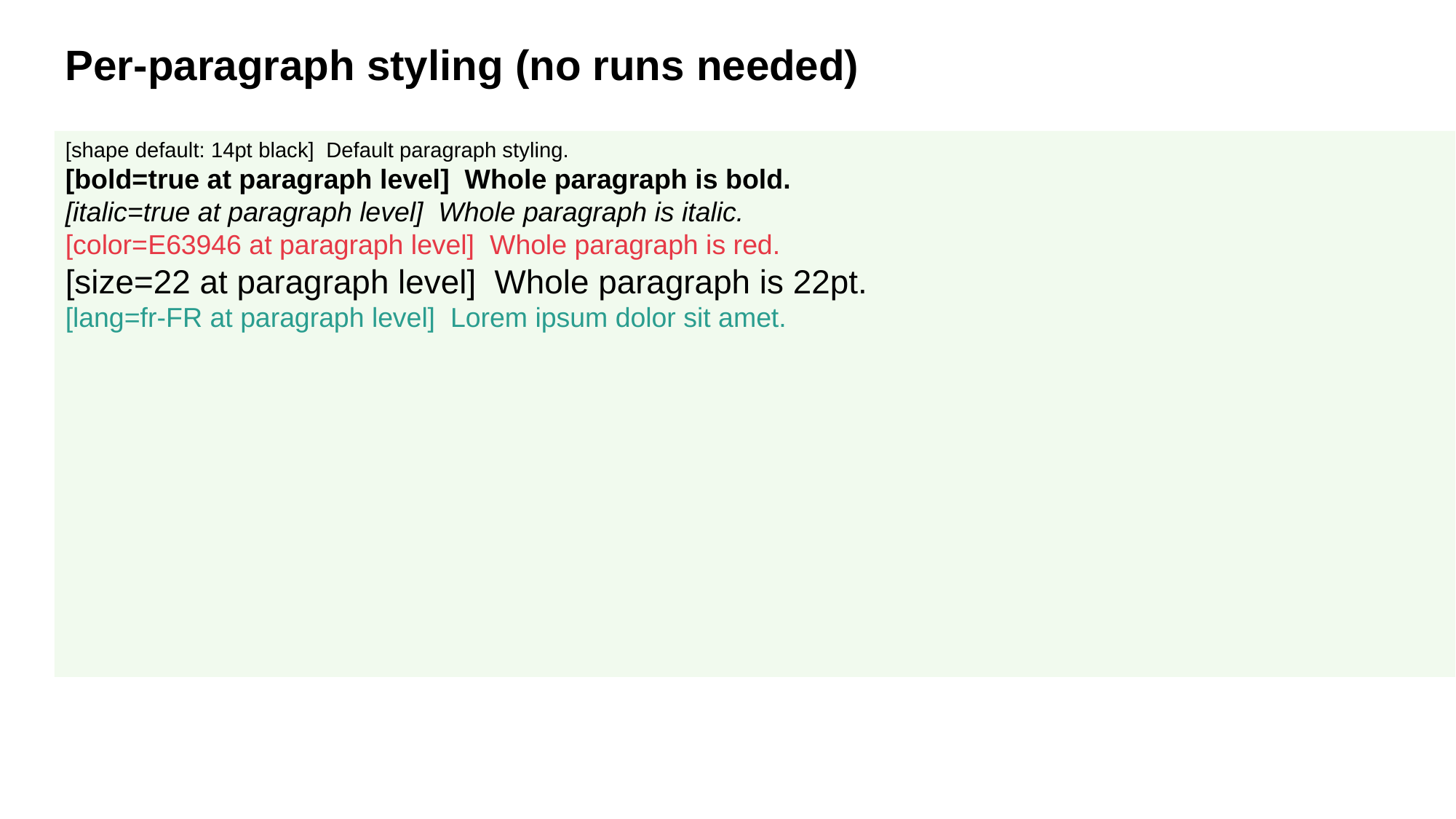

Per-paragraph styling (no runs needed)
[shape default: 14pt black]  Default paragraph styling.
[bold=true at paragraph level]  Whole paragraph is bold.
[italic=true at paragraph level]  Whole paragraph is italic.
[color=E63946 at paragraph level]  Whole paragraph is red.
[size=22 at paragraph level]  Whole paragraph is 22pt.
[lang=fr-FR at paragraph level]  Lorem ipsum dolor sit amet.